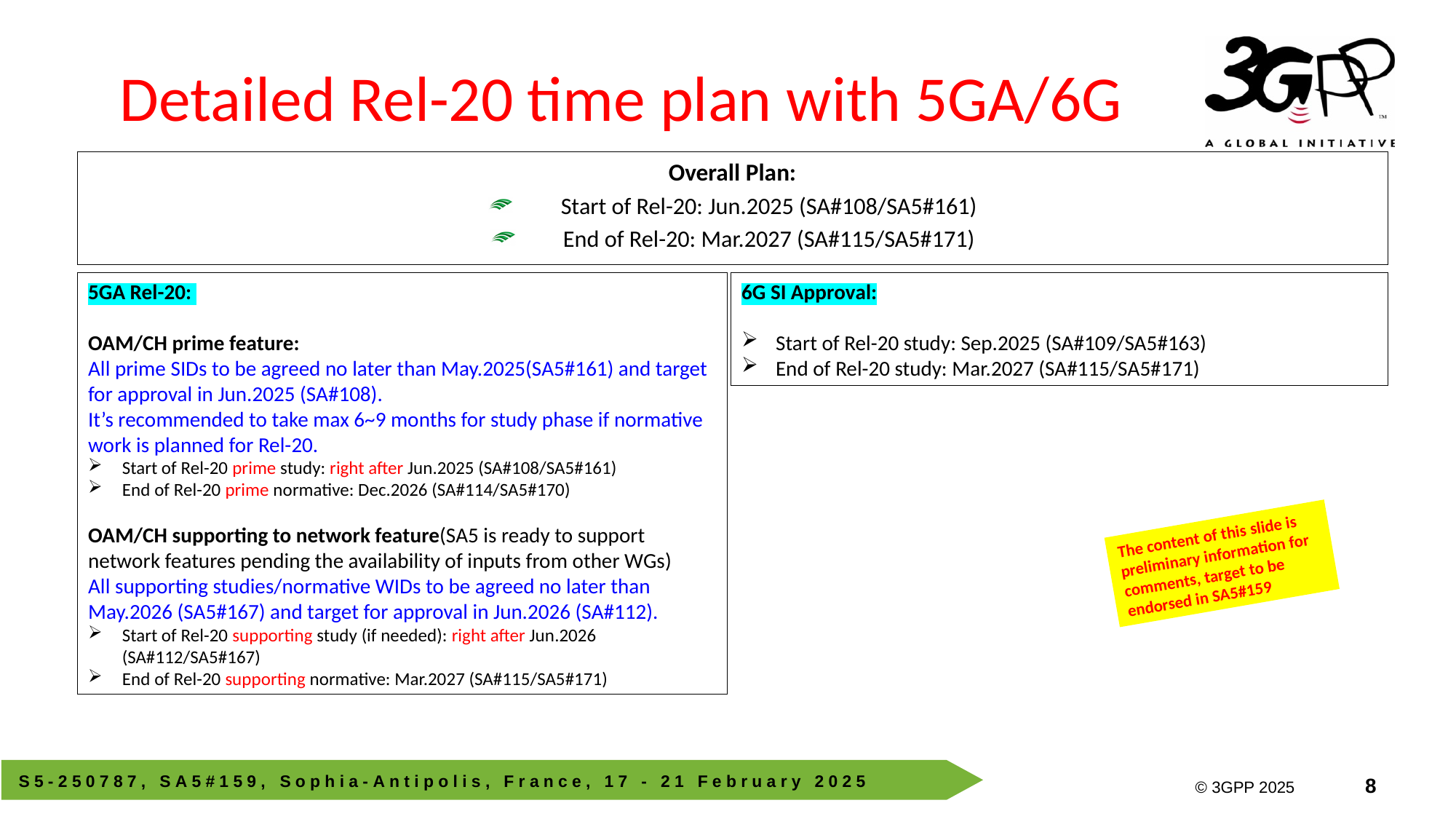

# Detailed Rel-20 time plan with 5GA/6G
Overall Plan:
Start of Rel-20: Jun.2025 (SA#108/SA5#161)
End of Rel-20: Mar.2027 (SA#115/SA5#171)
5GA Rel-20:

OAM/CH prime feature:
All prime SIDs to be agreed no later than May.2025(SA5#161) and target for approval in Jun.2025 (SA#108).
It’s recommended to take max 6~9 months for study phase if normative work is planned for Rel-20.
Start of Rel-20 prime study: right after Jun.2025 (SA#108/SA5#161)
End of Rel-20 prime normative: Dec.2026 (SA#114/SA5#170)

OAM/CH supporting to network feature(SA5 is ready to support network features pending the availability of inputs from other WGs)
All supporting studies/normative WIDs to be agreed no later than May.2026 (SA5#167) and target for approval in Jun.2026 (SA#112).
Start of Rel-20 supporting study (if needed): right after Jun.2026 (SA#112/SA5#167)
End of Rel-20 supporting normative: Mar.2027 (SA#115/SA5#171)
6G SI Approval:

Start of Rel-20 study: Sep.2025 (SA#109/SA5#163)
End of Rel-20 study: Mar.2027 (SA#115/SA5#171)
The content of this slide is preliminary information for comments, target to be endorsed in SA5#159